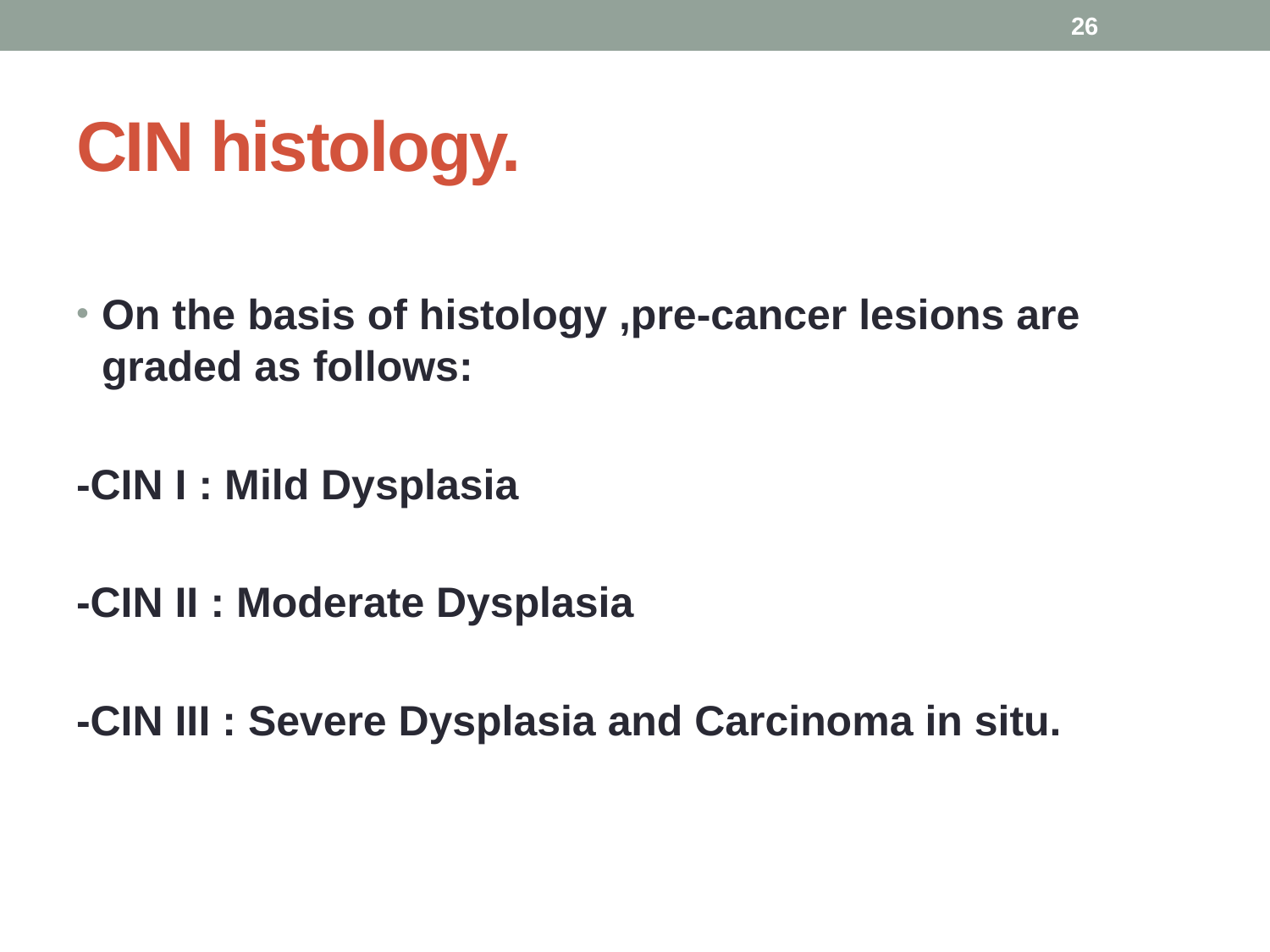

26
# CIN histology.

On the basis of histology ,pre-cancer lesions are graded as follows:

-CIN I : Mild Dysplasia

-CIN II : Moderate Dysplasia

-CIN III : Severe Dysplasia and Carcinoma in situ.